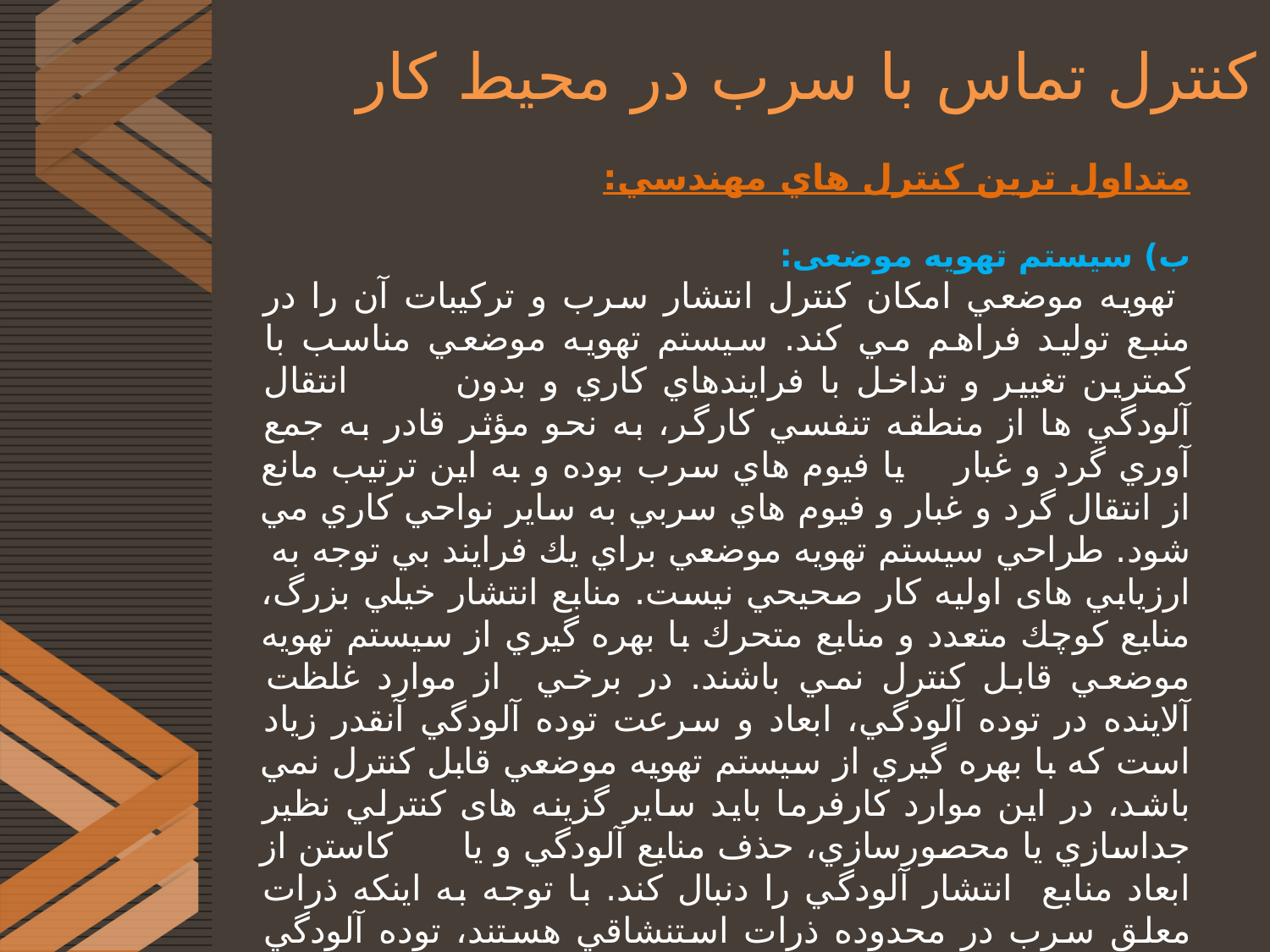

# کنترل تماس با سرب در محیط کار
متداول ترین كنترل هاي مهندسي:

ب) سیستم تهویه موضعی:
 تهويه موضعي امکان كنترل انتشار سرب و تركيبات آن را در منبع توليد فراهم مي كند. سيستم تهويه موضعي مناسب با كمترين تغيير و تداخل با فرايندهاي كاري و بدون       انتقال آلودگي ها از منطقه تنفسي كارگر، به نحو مؤثر قادر به جمع آوري گرد و غبار    يا فيوم هاي سرب بوده و به اين ترتيب مانع از انتقال گرد و غبار و فيوم هاي سربي به ساير نواحي كاري مي شود. طراحي سيستم تهويه موضعي براي يك فرايند بي توجه به  ارزيابي های اوليه كار صحيحي نيست. منابع انتشار خيلي بزرگ، منابع كوچك متعدد و منابع متحرك با بهره گيري از سيستم تهويه موضعي قابل كنترل نمي باشند. در برخي  از موارد غلظت آلاینده در توده آلودگي، ابعاد و سرعت توده آلودگي آنقدر زياد است كه با بهره گيري از سيستم تهويه موضعي قابل كنترل نمي باشد، در اين موارد كارفرما بايد ساير گزينه های كنترلي نظير جداسازي يا محصورسازي، حذف منابع آلودگي و يا      كاستن از ابعاد منابع  انتشار آلودگي را دنبال كند. با توجه به اينکه ذرات معلق سرب در محدوده ذرات استنشاقي هستند، توده آلودگي عملا غير قابل رؤيت بوده و شرايط        مناسبي براي تماس ناخواسته كارگران فراهم مي شود. در چنين محيط هايي با بهره    گيري ازلامپ هاي تيندال نوري و يا افزودن دود، مي توان شکل، سايز، سرعت و جهت حركت توده گرد و غبار را مشاهده كرد.